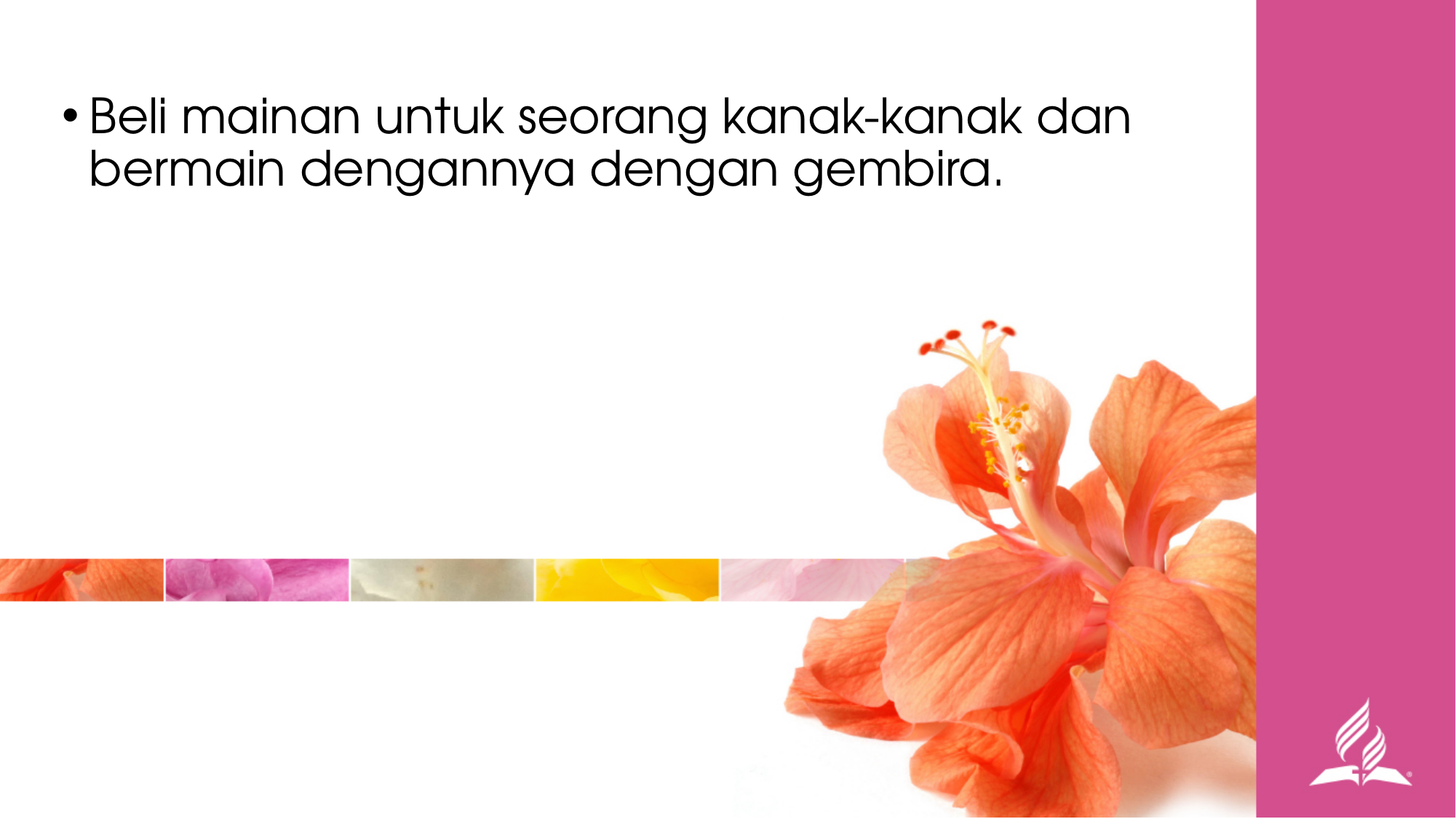

Beli mainan untuk seorang kanak-kanak dan bermain dengannya dengan gembira.